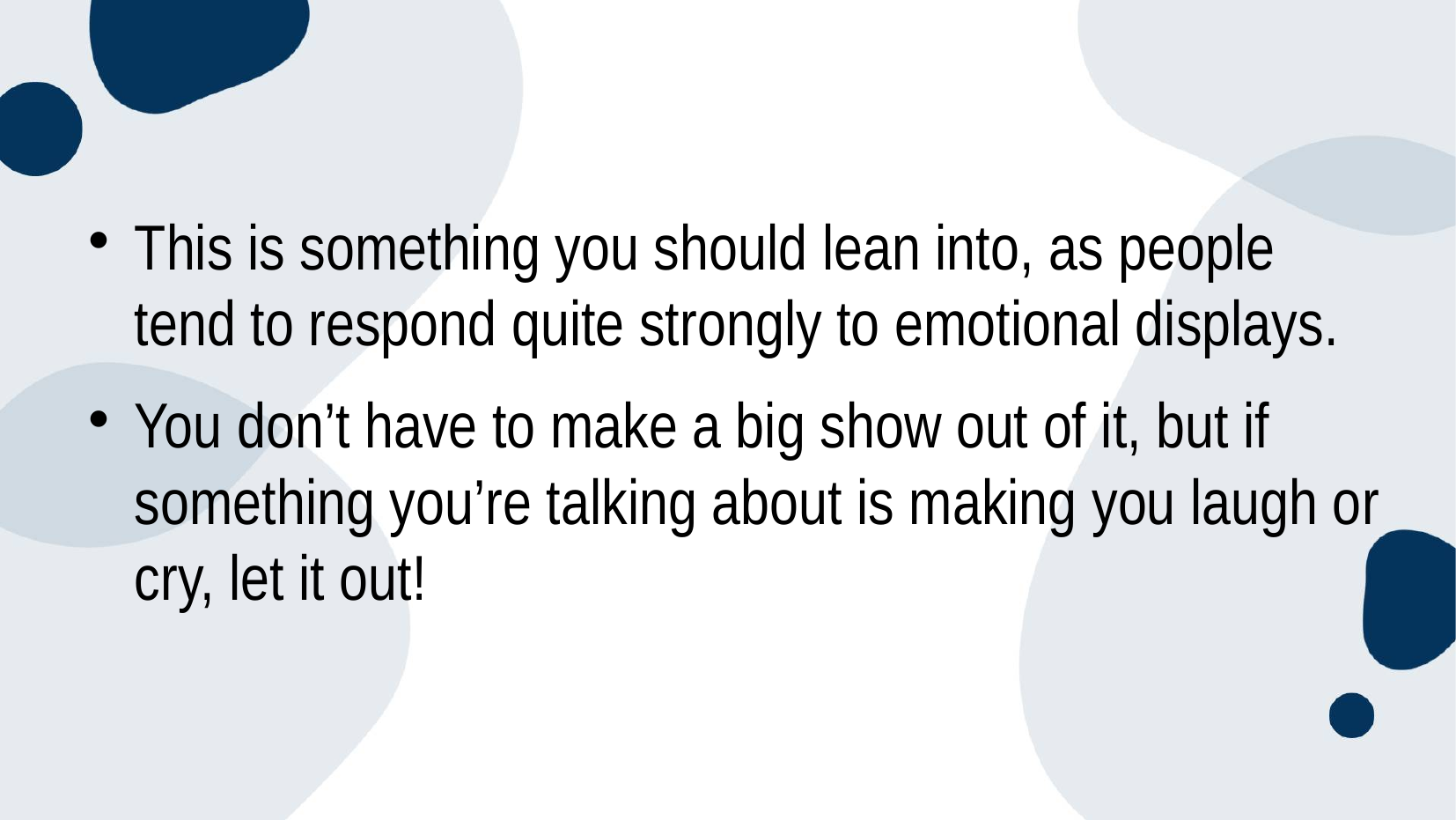

#
This is something you should lean into, as people tend to respond quite strongly to emotional displays.
You don’t have to make a big show out of it, but if something you’re talking about is making you laugh or cry, let it out!